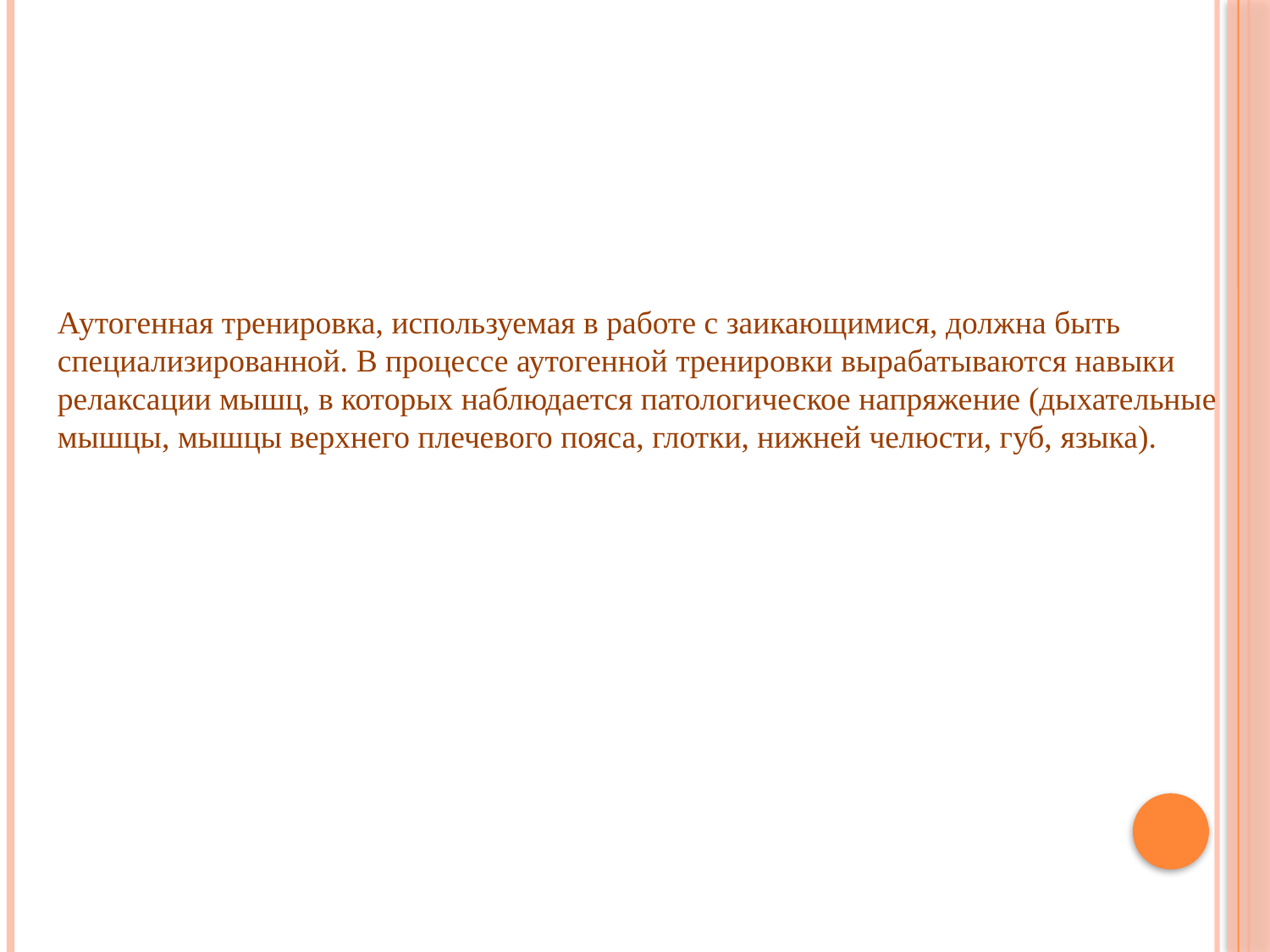

Аутогенная тренировка, используемая в работе с заикающимися, должна быть специализированной. В процессе аутогенной тренировки вырабатываются навыки релаксации мышц, в которых наблюдается патологическое напряжение (дыхательные мышцы, мышцы верхнего плечевого пояса, глотки, нижней челюсти, губ, языка).